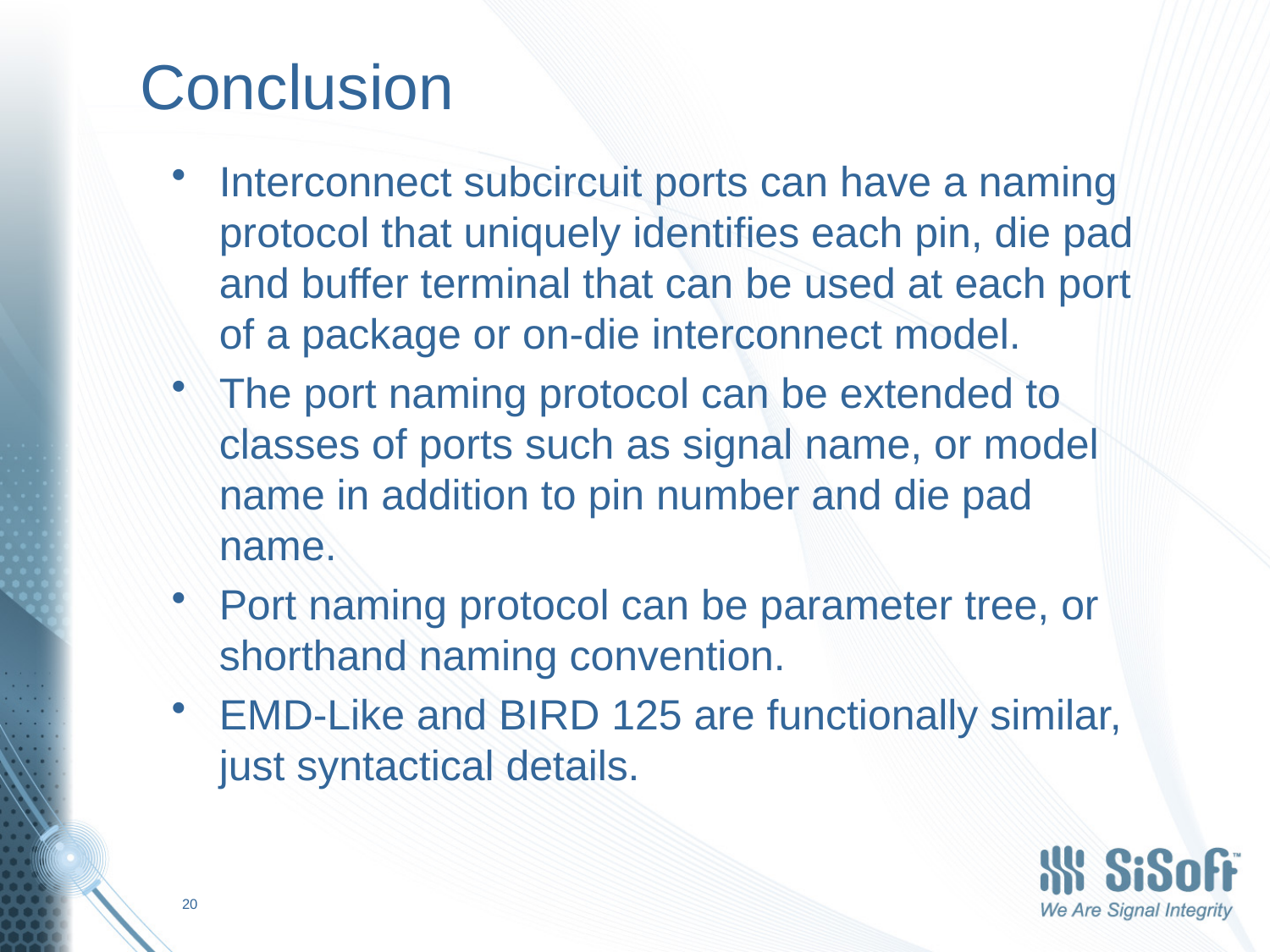

# Conclusion
Interconnect subcircuit ports can have a naming protocol that uniquely identifies each pin, die pad and buffer terminal that can be used at each port of a package or on-die interconnect model.
The port naming protocol can be extended to classes of ports such as signal name, or model name in addition to pin number and die pad name.
Port naming protocol can be parameter tree, or shorthand naming convention.
EMD-Like and BIRD 125 are functionally similar, just syntactical details.
20